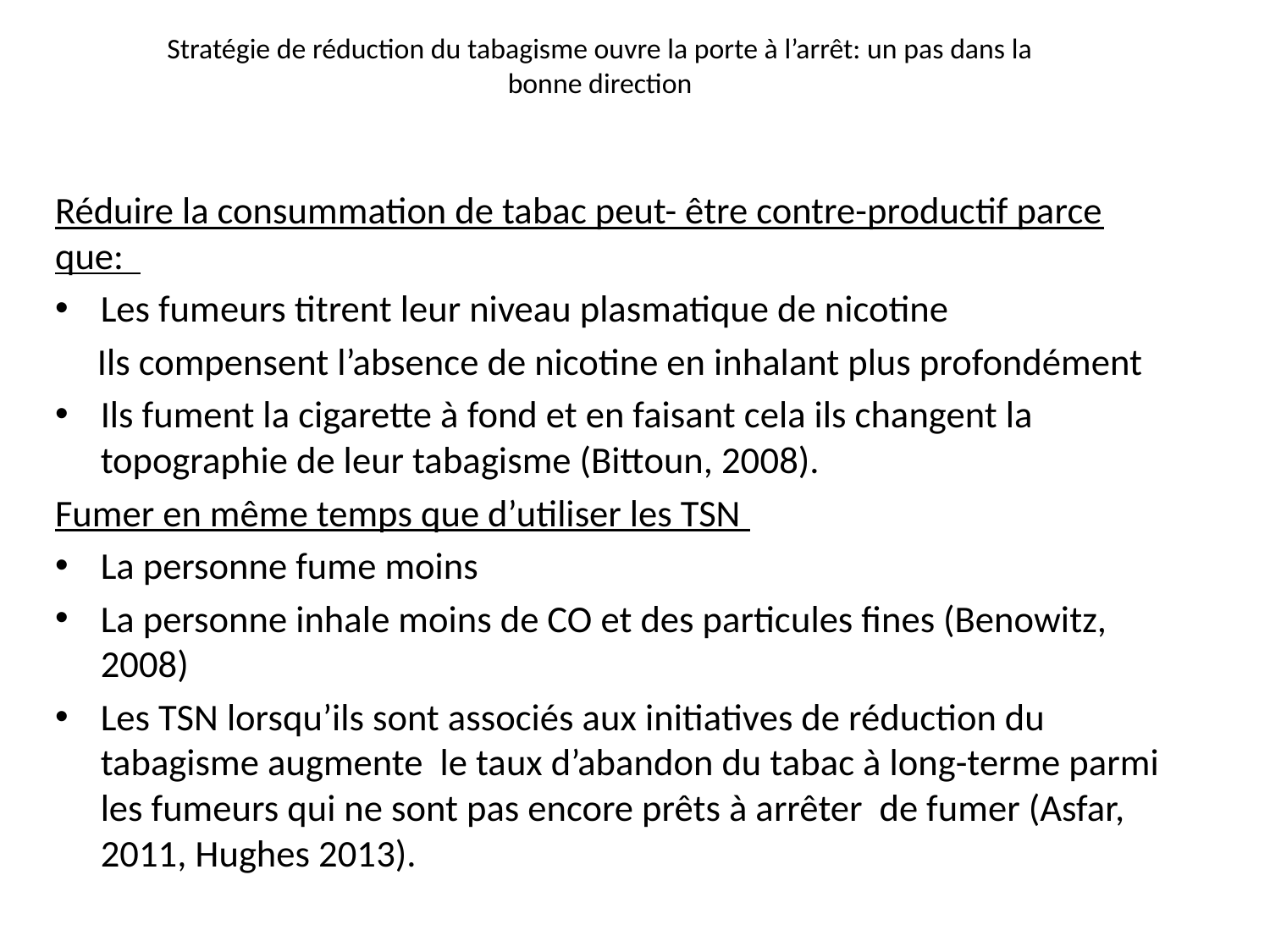

# Stratégie de réduction du tabagisme ouvre la porte à l’arrêt: un pas dans la bonne direction
Réduire la consummation de tabac peut- être contre-productif parce que:
Les fumeurs titrent leur niveau plasmatique de nicotine
     Ils compensent l’absence de nicotine en inhalant plus profondément
Ils fument la cigarette à fond et en faisant cela ils changent la topographie de leur tabagisme (Bittoun, 2008).
Fumer en même temps que d’utiliser les TSN
La personne fume moins
La personne inhale moins de CO et des particules fines (Benowitz, 2008)
Les TSN lorsqu’ils sont associés aux initiatives de réduction du tabagisme augmente  le taux d’abandon du tabac à long-terme parmi les fumeurs qui ne sont pas encore prêts à arrêter  de fumer (Asfar, 2011, Hughes 2013).